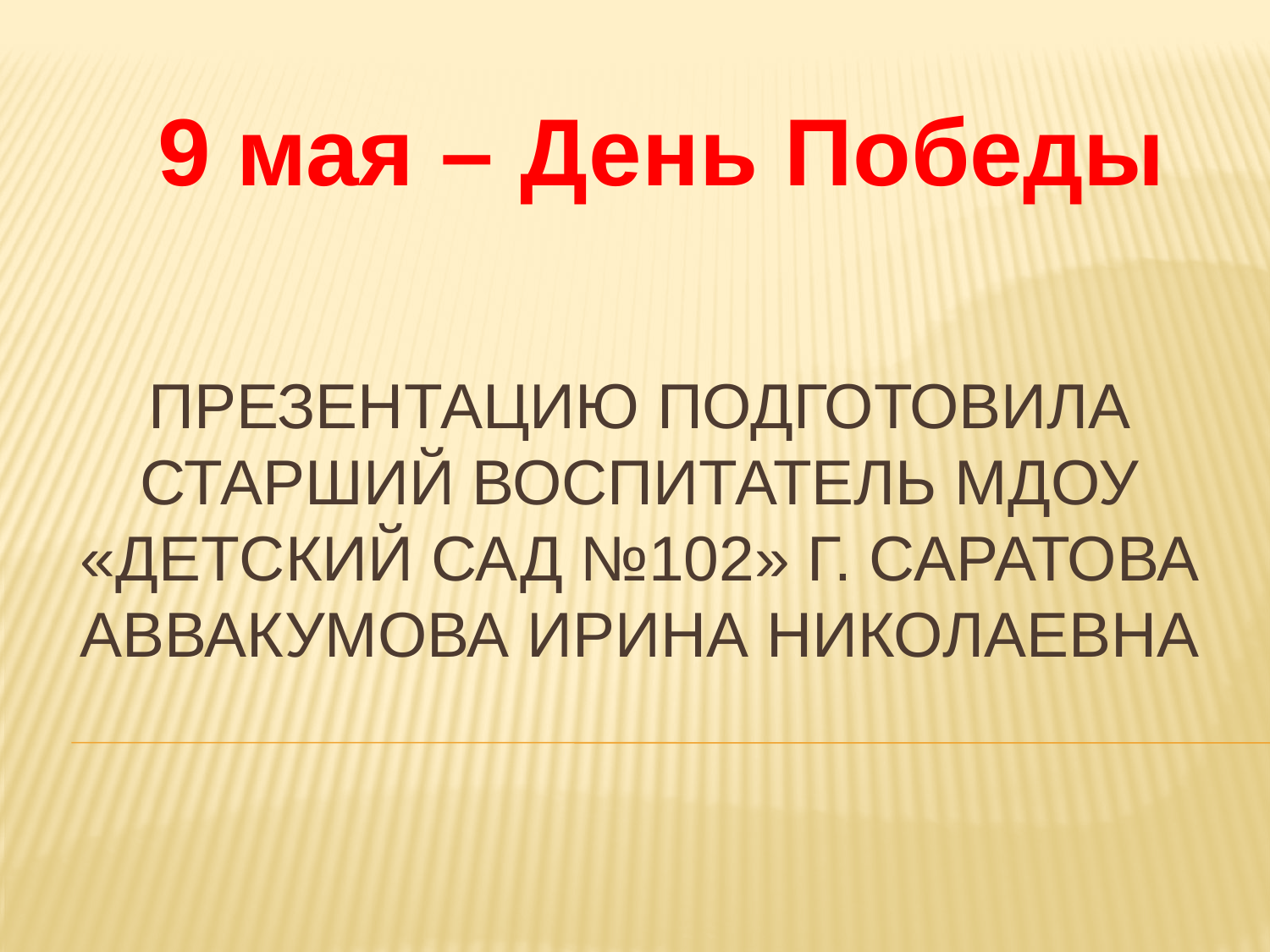

9 мая – День Победы
# Презентацию подготовила старший воспитатель МДОУ «Детский сад №102» г. Саратова Аввакумова Ирина Николаевна